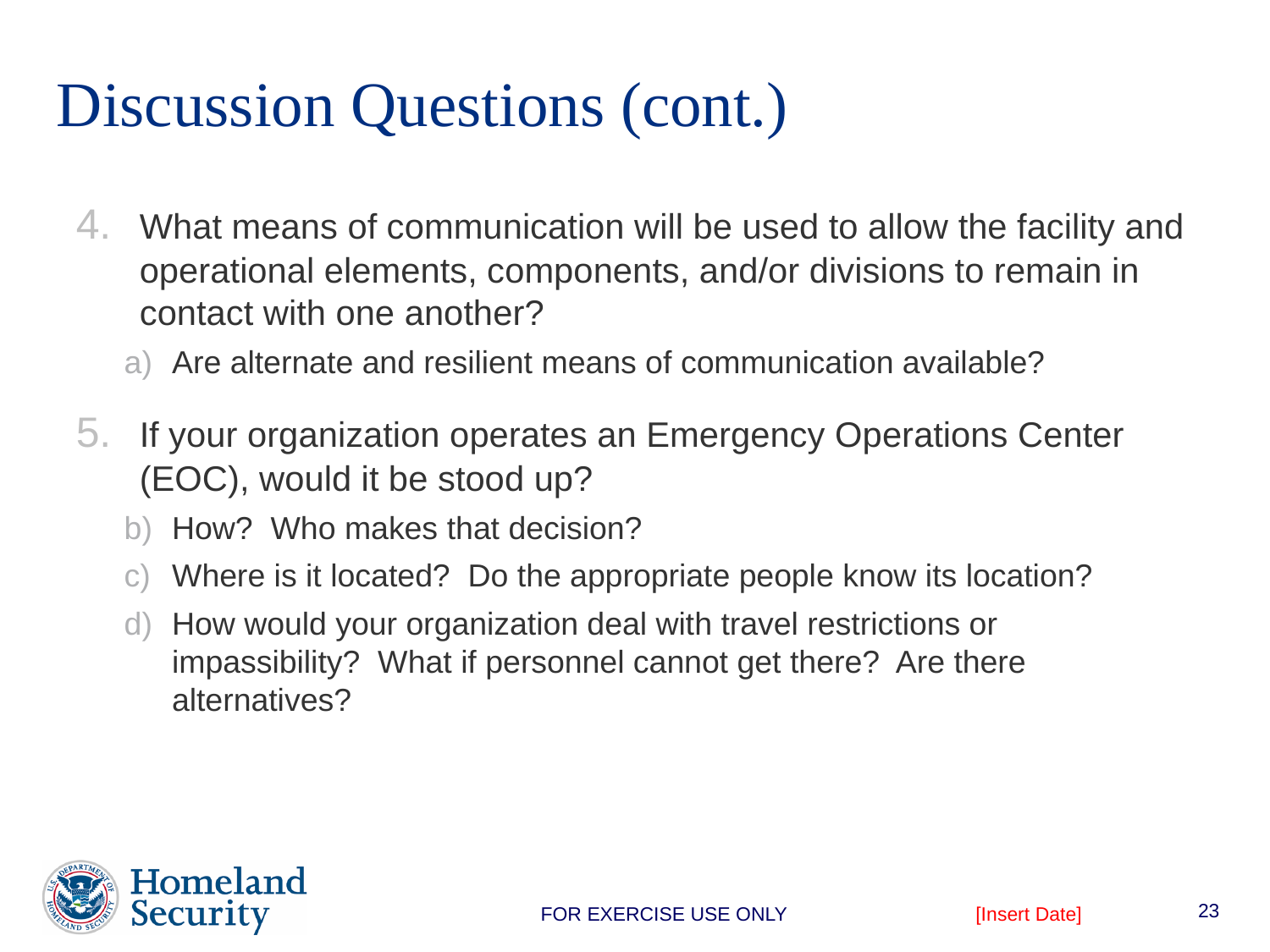

# Discussion Questions (cont.)
4.	What means of communication will be used to allow the facility and operational elements, components, and/or divisions to remain in contact with one another?
Are alternate and resilient means of communication available?
5.	If your organization operates an Emergency Operations Center (EOC), would it be stood up?
How?  Who makes that decision?
Where is it located?  Do the appropriate people know its location?
How would your organization deal with travel restrictions or impassibility?  What if personnel cannot get there?  Are there alternatives?

23